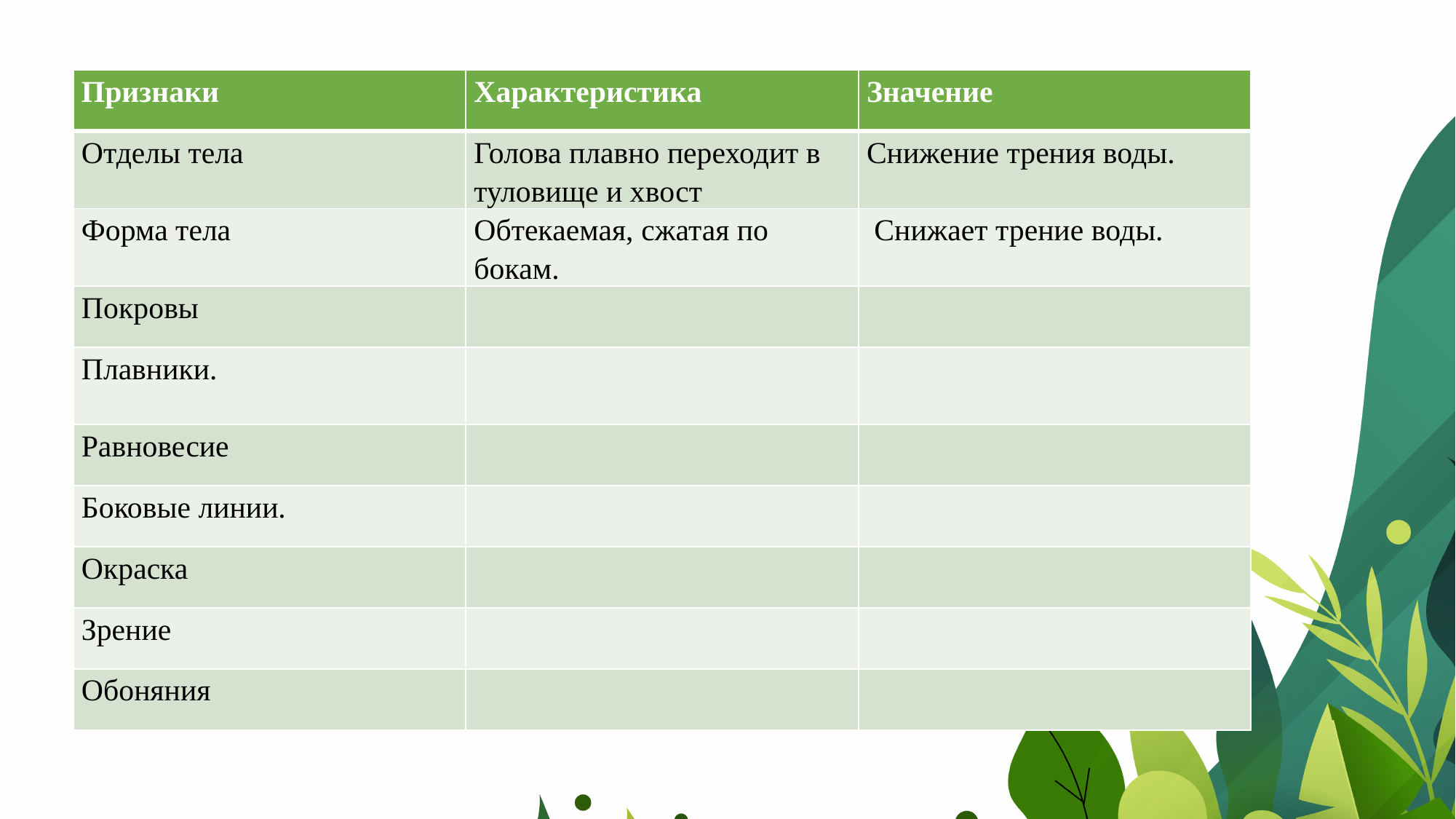

| Признаки | Характеристика | Значение |
| --- | --- | --- |
| Отделы тела | Голова плавно переходит в туловище и хвост | Снижение трения воды. |
| Форма тела | Обтекаемая, сжатая по бокам. | Снижает трение воды. |
| Покровы |  |  |
| Плавники. |  |  |
| Равновесие |  |  |
| Боковые линии. |  |  |
| Окраска |  |  |
| Зрение |  |  |
| Обоняния |  |  |